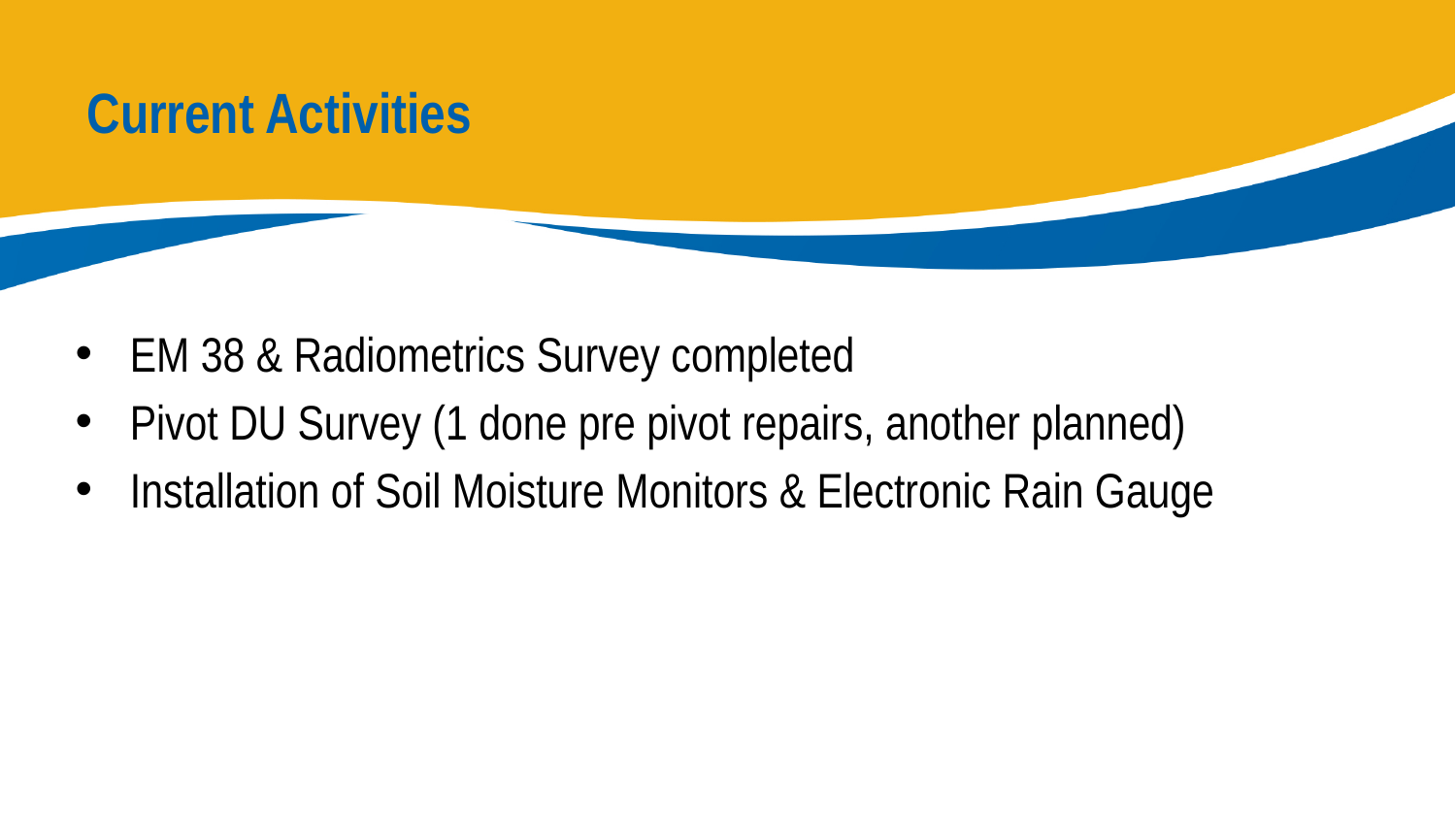

# Current Activities
EM 38 & Radiometrics Survey completed
Pivot DU Survey (1 done pre pivot repairs, another planned)
Installation of Soil Moisture Monitors & Electronic Rain Gauge